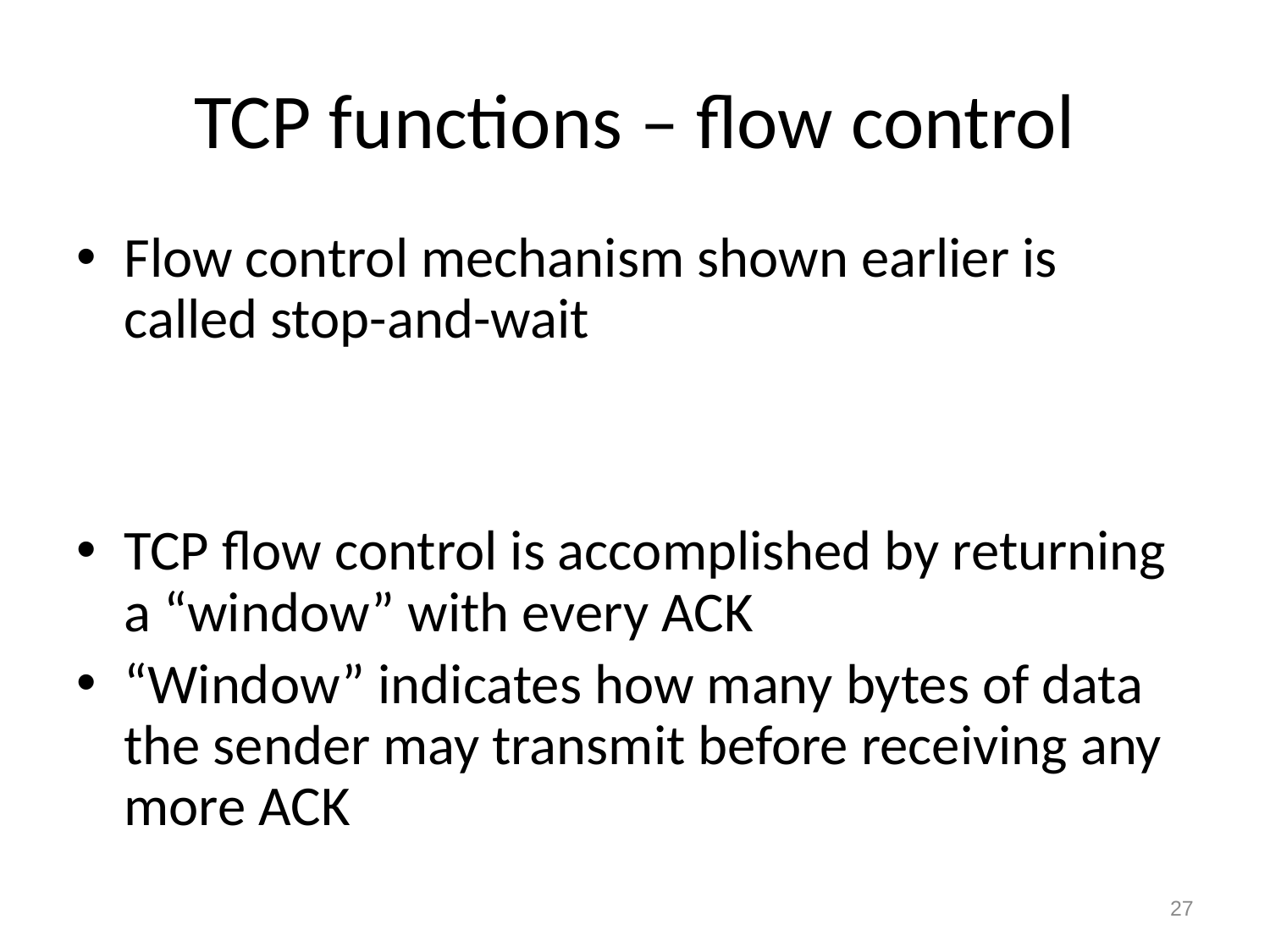

# TCP functions – flow control
Flow control mechanism shown earlier is called stop-and-wait

TCP flow control is accomplished by returning a “window” with every ACK
“Window” indicates how many bytes of data the sender may transmit before receiving any more ACK
27